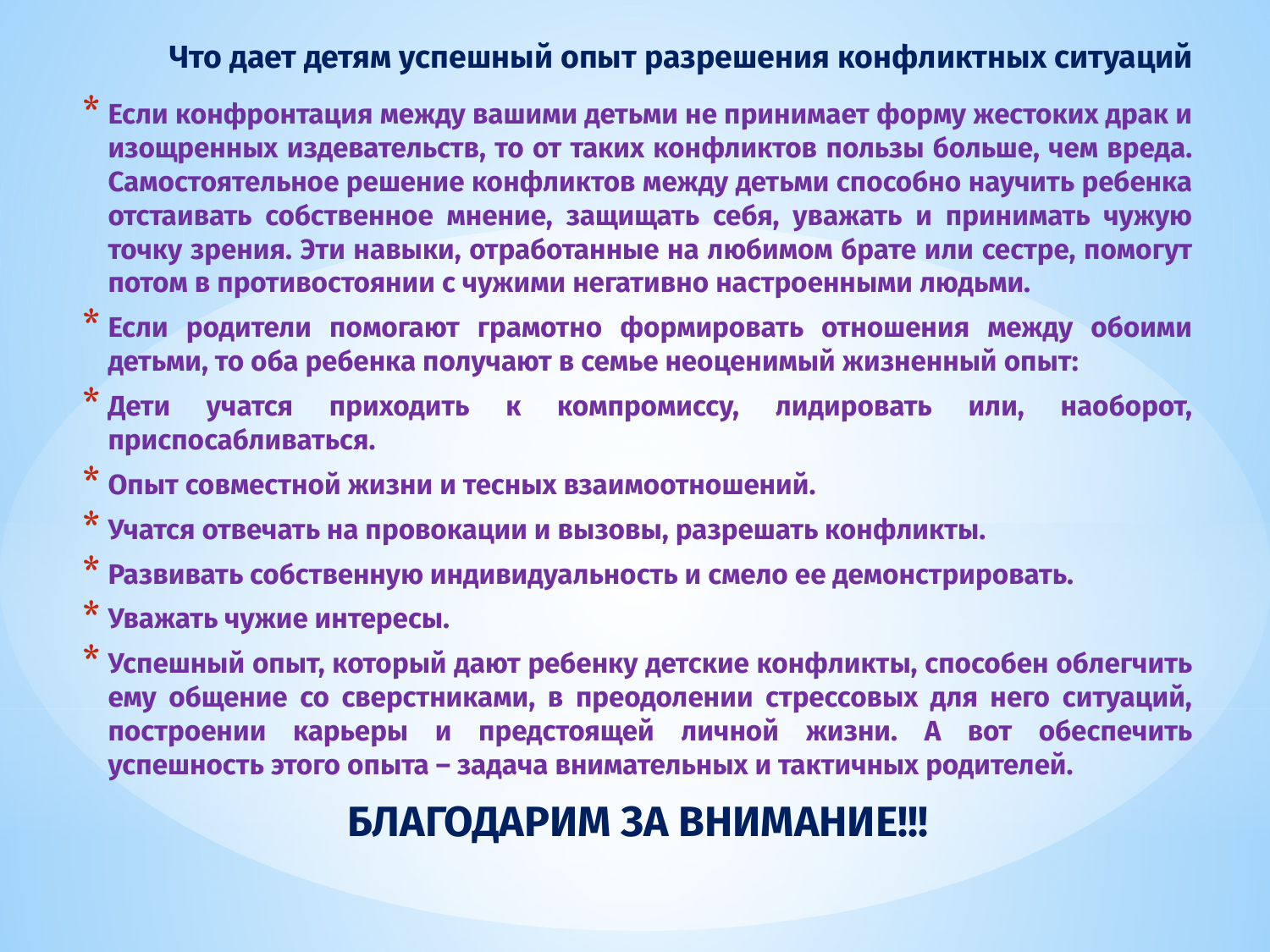

# Что дает детям успешный опыт разрешения конфликтных ситуаций
Если конфронтация между вашими детьми не принимает форму жестоких драк и изощренных издевательств, то от таких конфликтов пользы больше, чем вреда. Самостоятельное решение конфликтов между детьми способно научить ребенка отстаивать собственное мнение, защищать себя, уважать и принимать чужую точку зрения. Эти навыки, отработанные на любимом брате или сестре, помогут потом в противостоянии с чужими негативно настроенными людьми.
Если родители помогают грамотно формировать отношения между обоими детьми, то оба ребенка получают в семье неоценимый жизненный опыт:
Дети учатся приходить к компромиссу, лидировать или, наоборот, приспосабливаться.
Опыт совместной жизни и тесных взаимоотношений.
Учатся отвечать на провокации и вызовы, разрешать конфликты.
Развивать собственную индивидуальность и смело ее демонстрировать.
Уважать чужие интересы.
Успешный опыт, который дают ребенку детские конфликты, способен облегчить ему общение со сверстниками, в преодолении стрессовых для него ситуаций, построении карьеры и предстоящей личной жизни. А вот обеспечить успешность этого опыта – задача внимательных и тактичных родителей.
БЛАГОДАРИМ ЗА ВНИМАНИЕ!!!